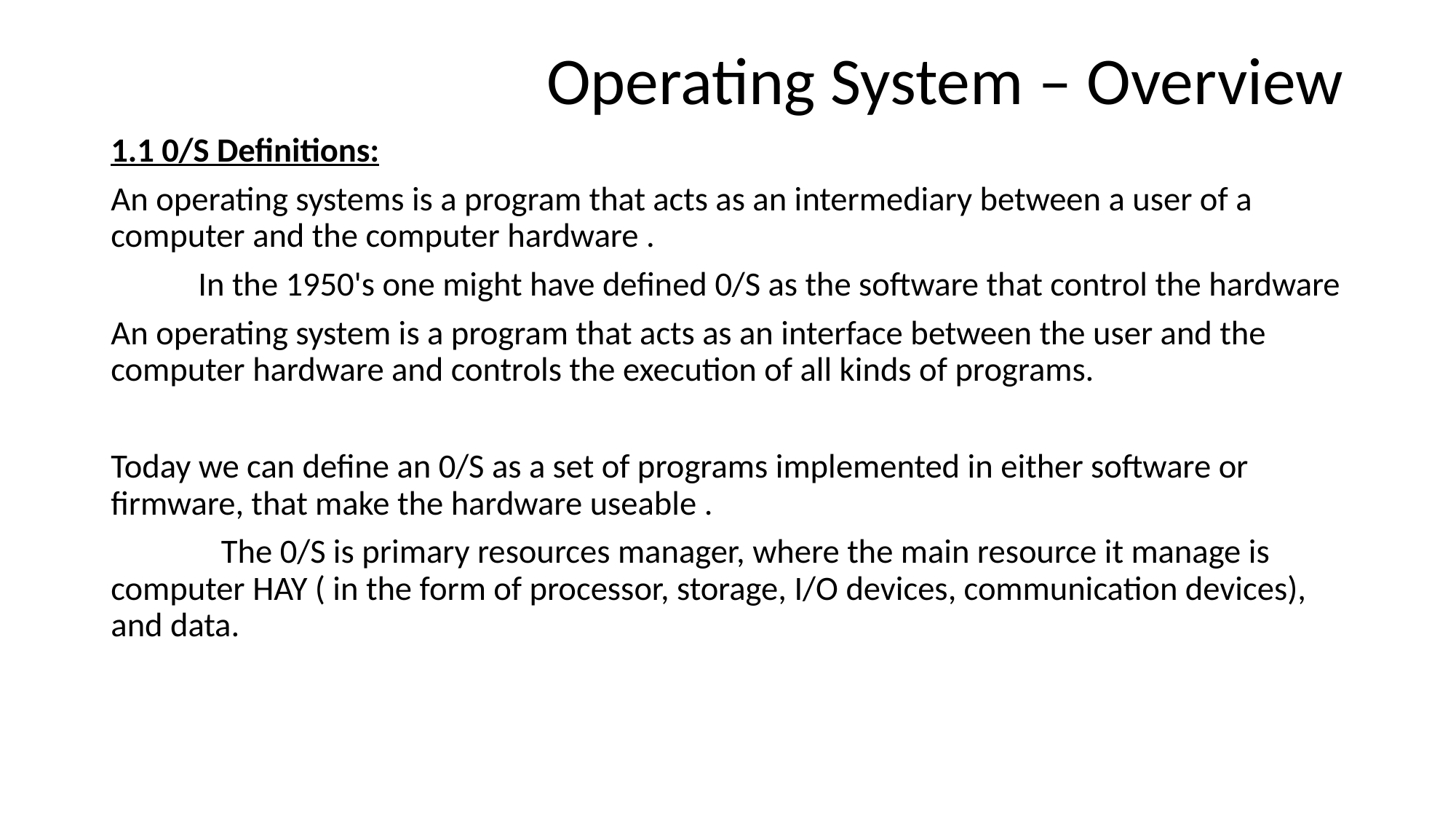

# Operating System – Overview
1.1 0/S Definitions:
An operating systems is a program that acts as an intermediary between a user of a computer and the computer hardware .
	In the 1950's one might have defined 0/S as the software that control the hardware
An operating system is a program that acts as an interface between the user and the computer hardware and controls the execution of all kinds of programs.

Today we can define an 0/S as a set of programs implemented in either software or firmware, that make the hardware useable .
 	   The 0/S is primary resources manager, where the main resource it manage is    computer HAY ( in the form of processor, storage, I/O devices, communication devices), and data.